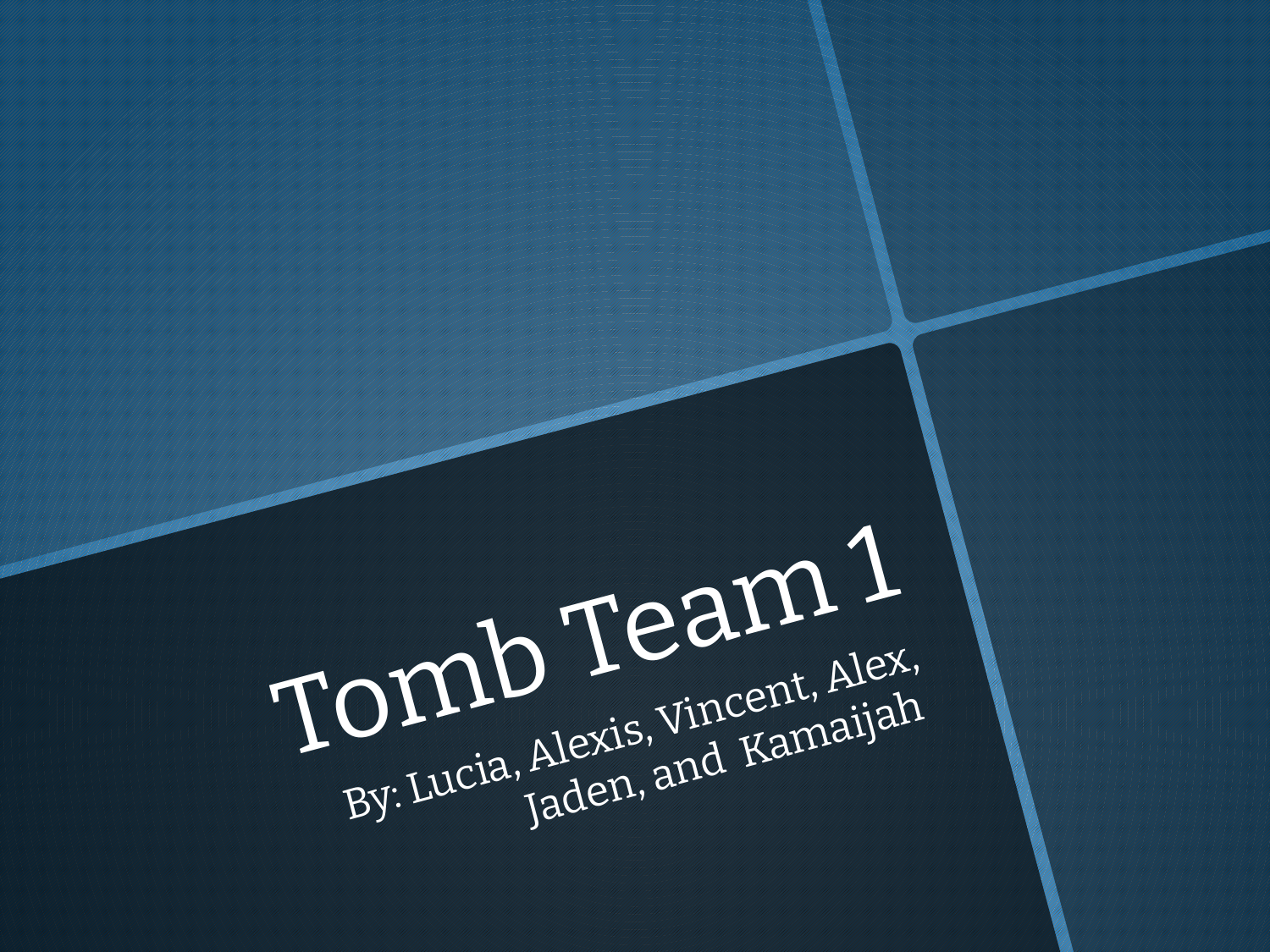

# Tomb Team 1
By: Lucia, Alexis, Vincent, Alex, Jaden, and  Kamaijah